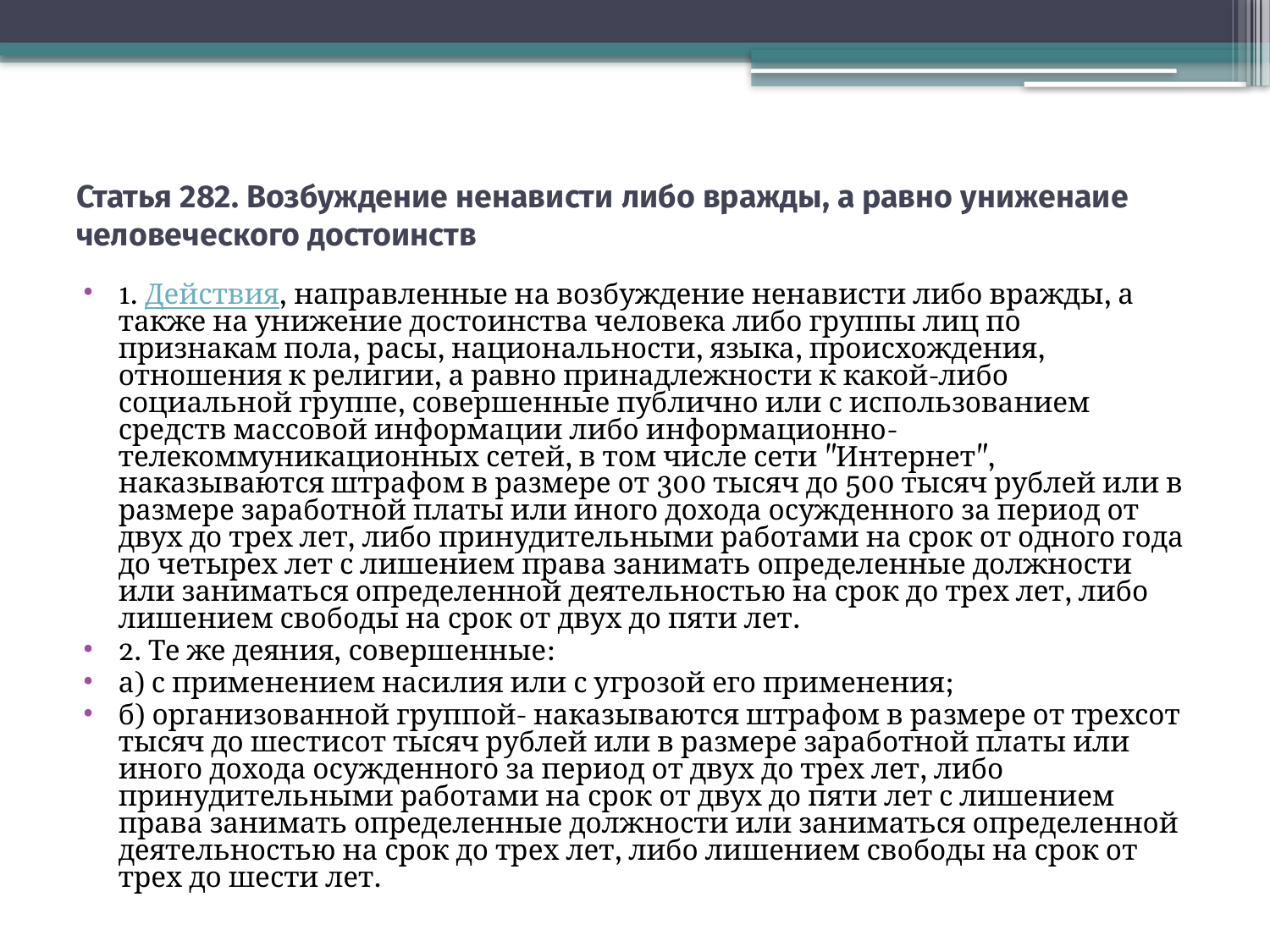

# Статья 282. Возбуждение ненависти либо вражды, а равно униженаие человеческого достоинств

1. Действия, направленные на возбуждение ненависти либо вражды, а также на унижение достоинства человека либо группы лиц по признакам пола, расы, национальности, языка, происхождения, отношения к религии, а равно принадлежности к какой-либо социальной группе, совершенные публично или с использованием средств массовой информации либо информационно-телекоммуникационных сетей, в том числе сети "Интернет", наказываются штрафом в размере от 300 тысяч до 500 тысяч рублей или в размере заработной платы или иного дохода осужденного за период от двух до трех лет, либо принудительными работами на срок от одного года до четырех лет с лишением права занимать определенные должности или заниматься определенной деятельностью на срок до трех лет, либо лишением свободы на срок от двух до пяти лет.
2. Те же деяния, совершенные:
а) с применением насилия или с угрозой его применения;
б) организованной группой- наказываются штрафом в размере от трехсот тысяч до шестисот тысяч рублей или в размере заработной платы или иного дохода осужденного за период от двух до трех лет, либо принудительными работами на срок от двух до пяти лет с лишением права занимать определенные должности или заниматься определенной деятельностью на срок до трех лет, либо лишением свободы на срок от трех до шести лет.